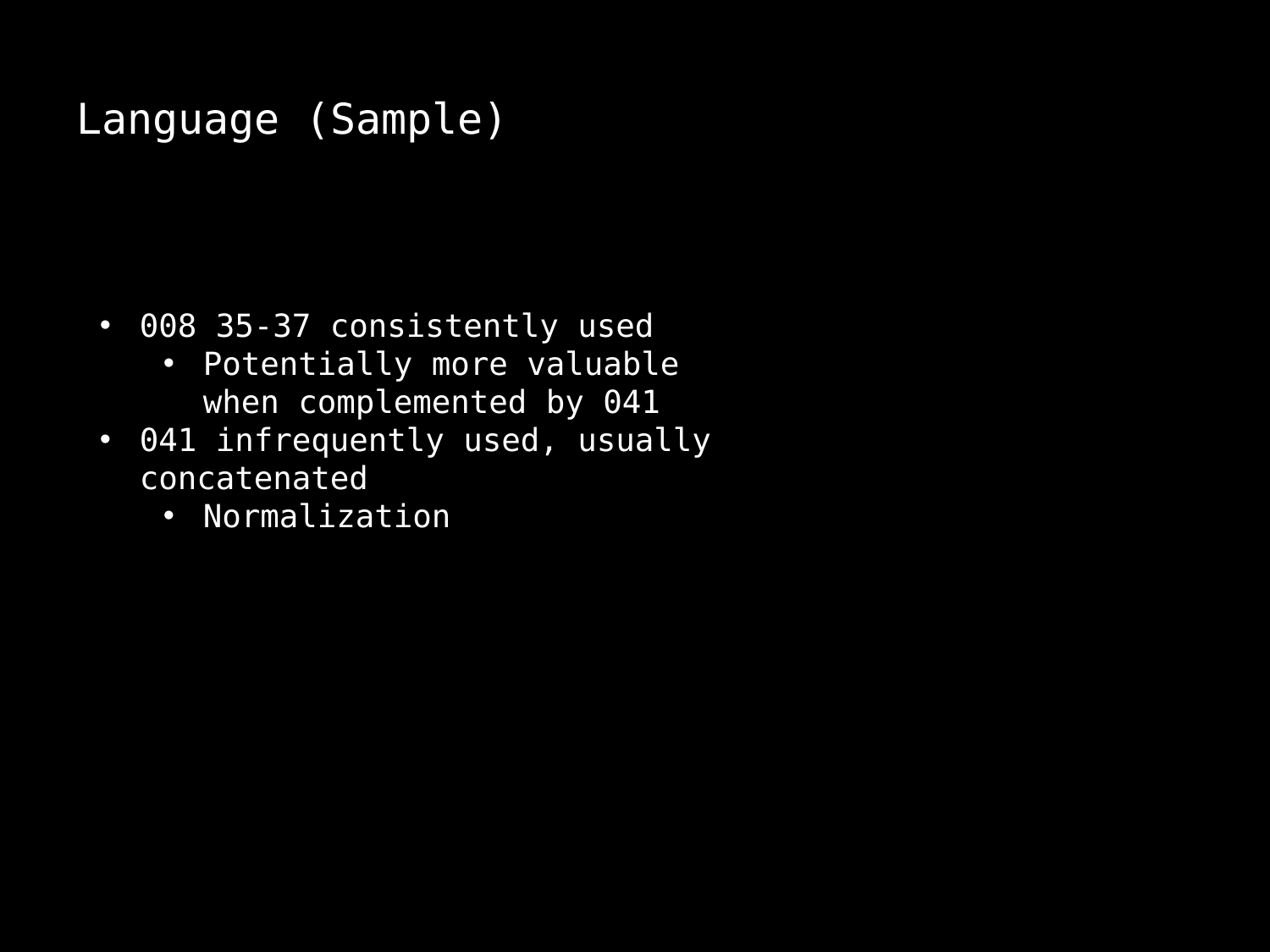

# Language (Sample)
008 35-37 consistently used
Potentially more valuable when complemented by 041
041 infrequently used, usually concatenated
Normalization